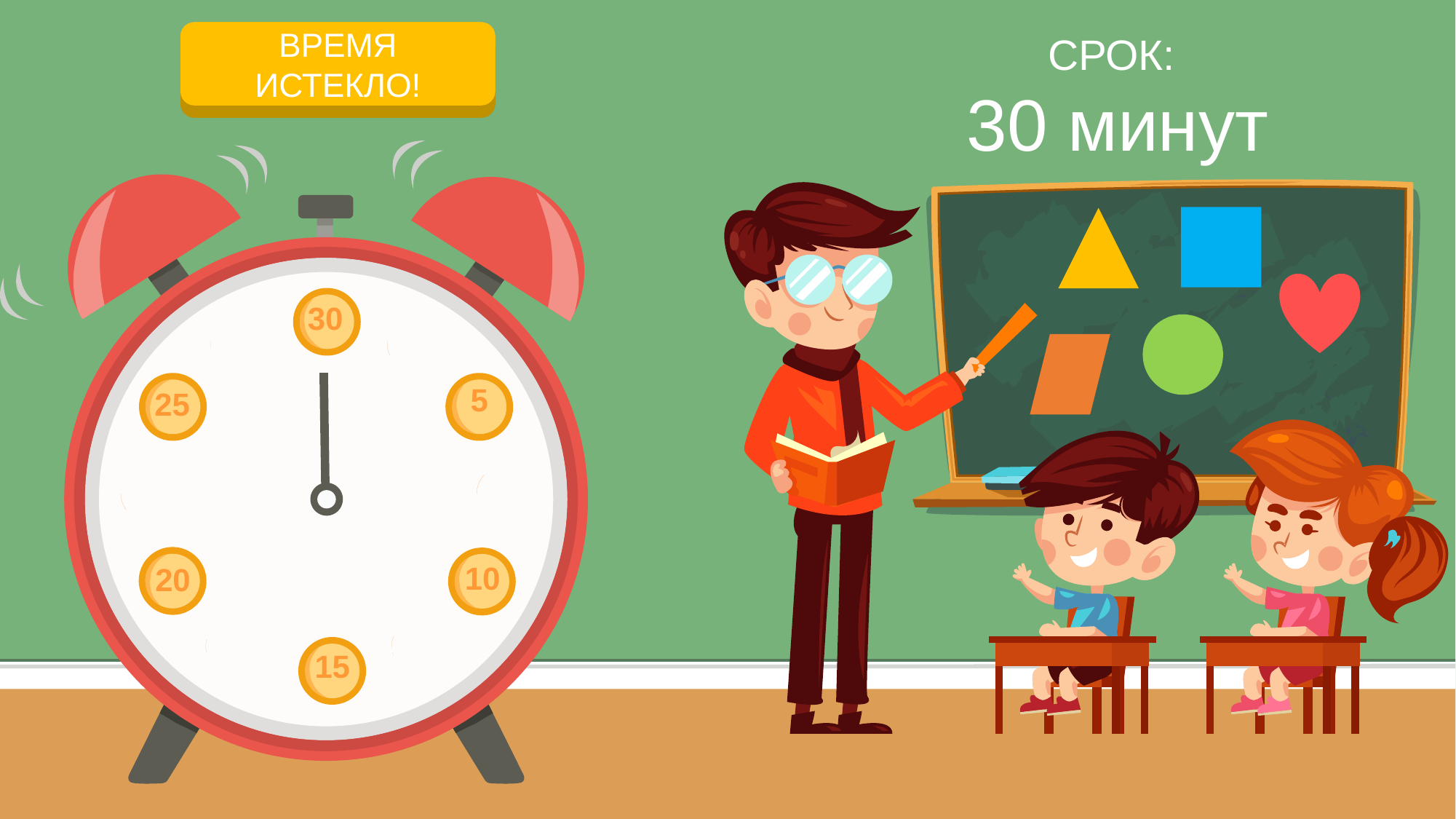

НАЧАЛО ОТСЧЕТА

ВРЕМЯ ИСТЕКЛО!

СРОК:
30 минут

30

25

5

20

10

15